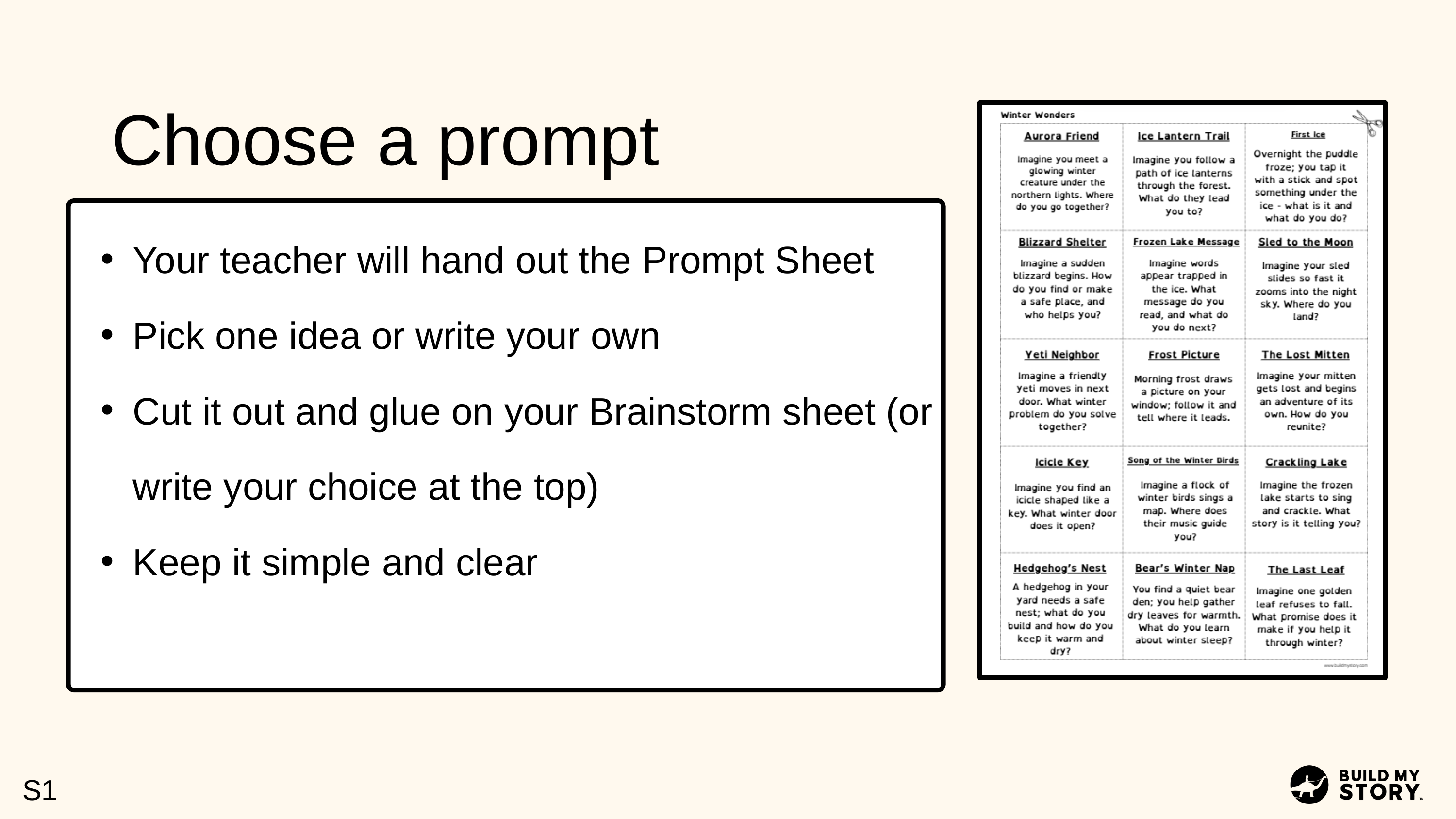

Choose a prompt

Your teacher will hand out the Prompt Sheet
Pick one idea or write your own
Cut it out and glue on your Brainstorm sheet (or write your choice at the top)
Keep it simple and clear

S1